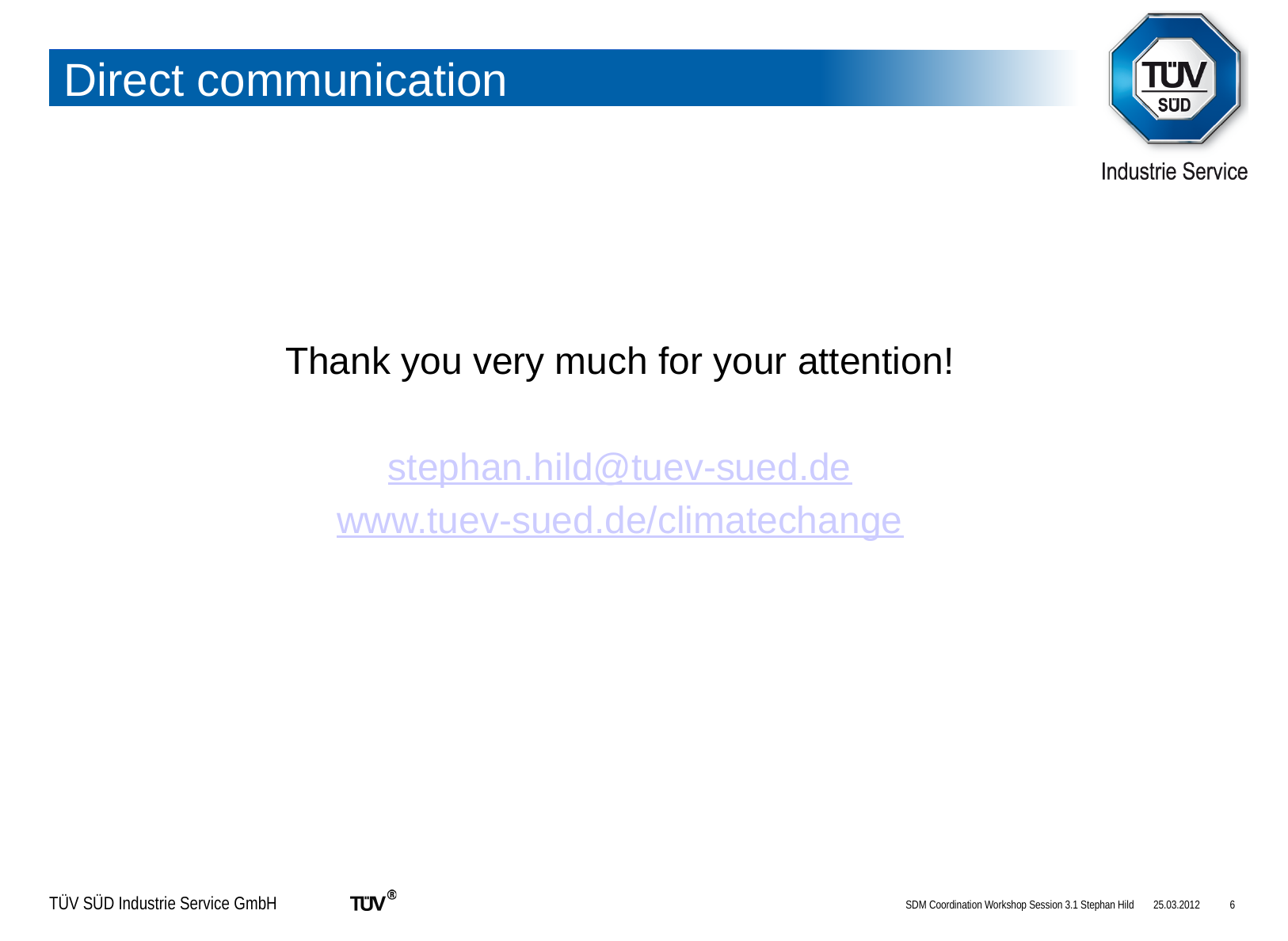

# Direct communication
Thank you very much for your attention!

stephan.hild@tuev-sued.de
www.tuev-sued.de/climatechange

SDM Coordination Workshop Session 3.1 Stephan Hild
25.03.2012
6